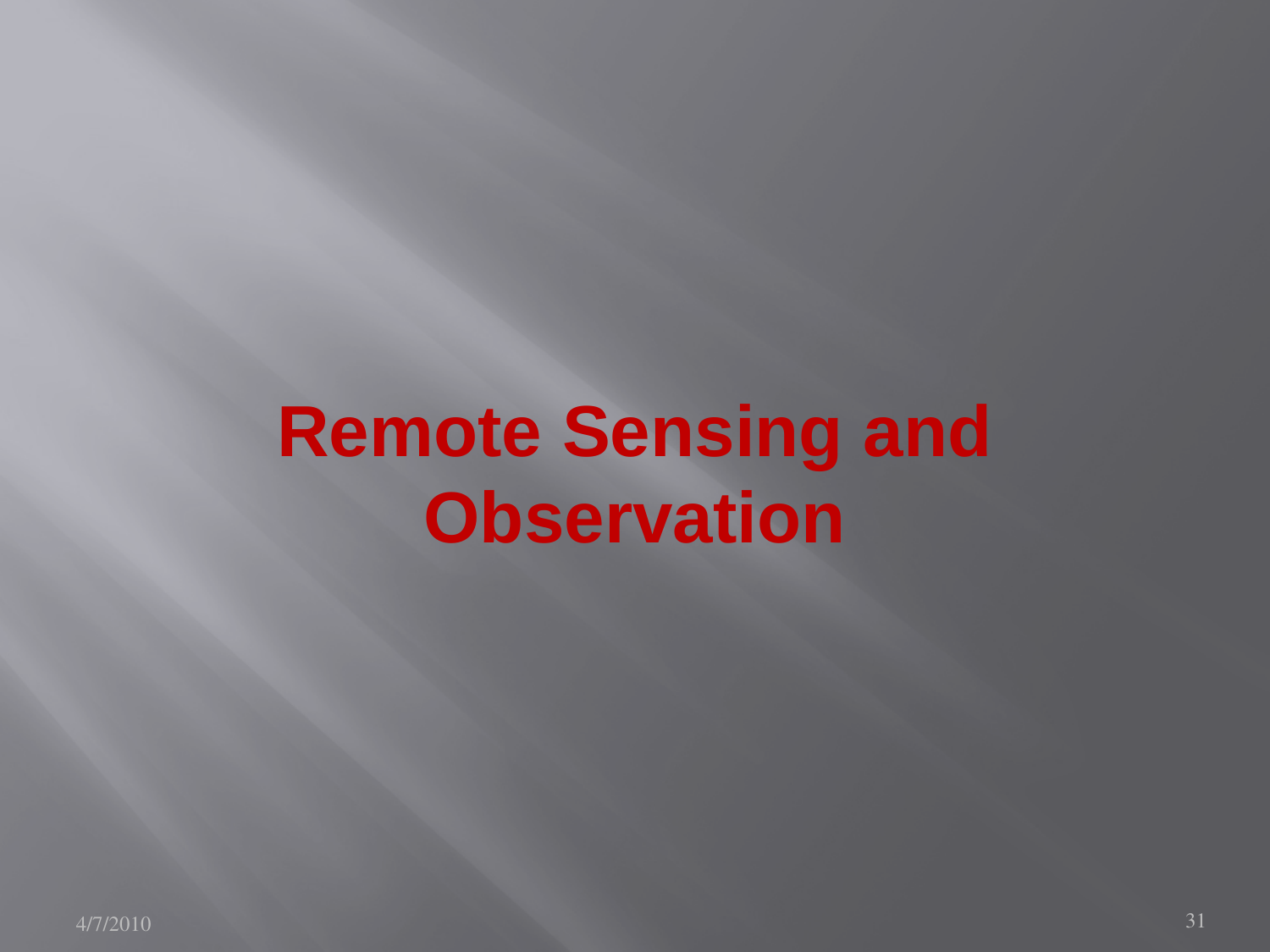

# Remote Sensing and Observation
4/7/2010
31